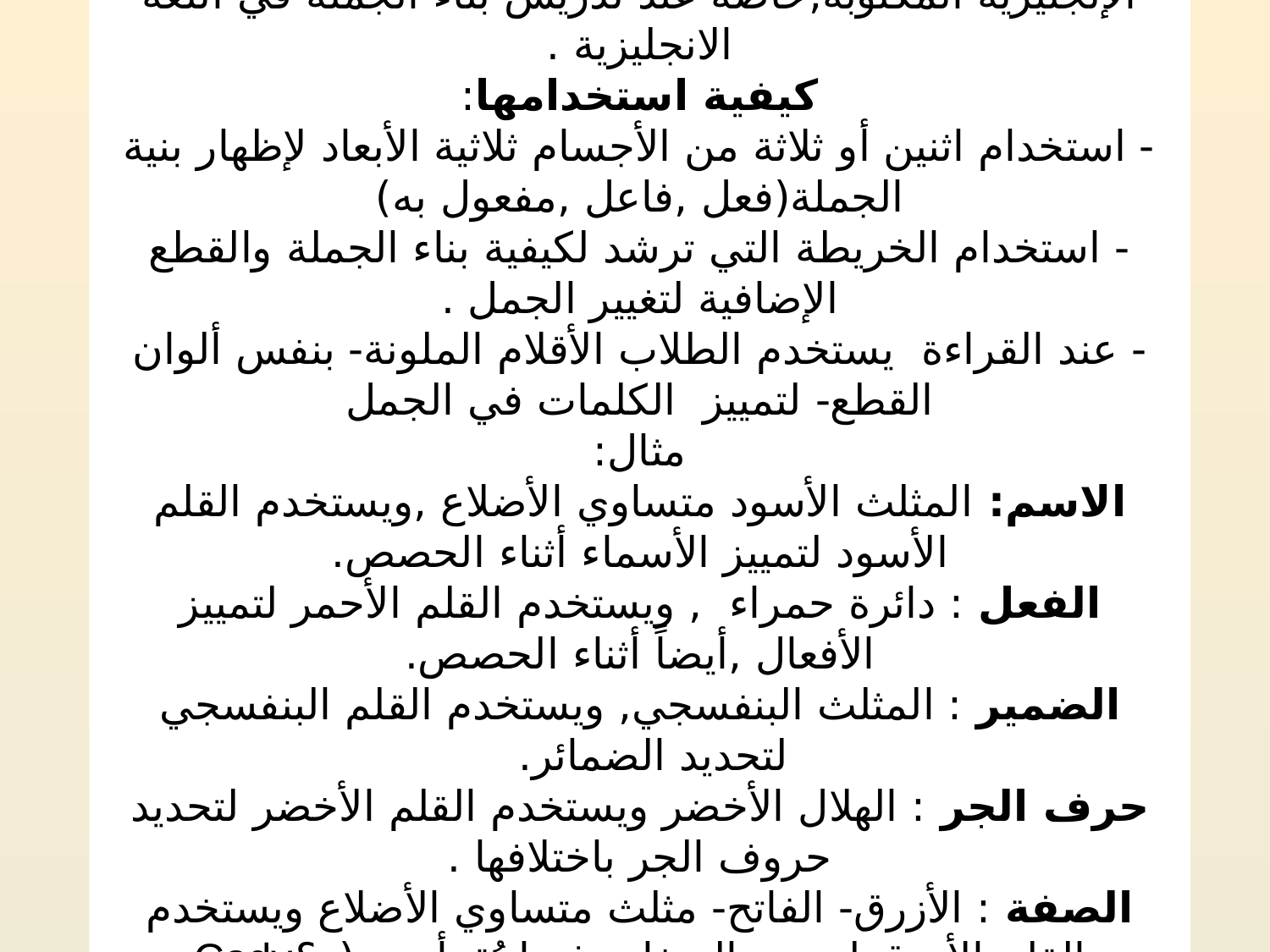

يعد النموذج البصري شكلاً أساسياً عند تدريس التلاميذ الصم,وتستخدم الأشكال الملونة لتعليم أجزاء من اللغة  الإنجليزية المكتوبة,خاصة عند تدريس بناء الجملة في اللغة الانجليزية .
كيفية استخدامها:
- استخدام اثنين أو ثلاثة من الأجسام ثلاثية الأبعاد لإظهار بنية الجملة(فعل ,فاعل ,مفعول به)
- استخدام الخريطة التي ترشد لكيفية بناء الجملة والقطع الإضافية لتغيير الجمل .
- عند القراءة  يستخدم الطلاب الأقلام الملونة- بنفس ألوان القطع- لتمييز  الكلمات في الجمل
مثال:
الاسم: المثلث الأسود متساوي الأضلاع ,ويستخدم القلم الأسود لتمييز الأسماء أثناء الحصص.
الفعل : دائرة حمراء  , ويستخدم القلم الأحمر لتمييز الأفعال ,أيضاً أثناء الحصص.
الضمير : المثلث البنفسجي, ويستخدم القلم البنفسجي لتحديد الضمائر.
حرف الجر : الهلال الأخضر ويستخدم القلم الأخضر لتحديد حروف الجر باختلافها .
الصفة : الأزرق- الفاتح- مثلث متساوي الأضلاع ويستخدم القلم الأزرق لتحديد الصفات فيما يُقرأ      ( &Cady Mensing , Teete) .